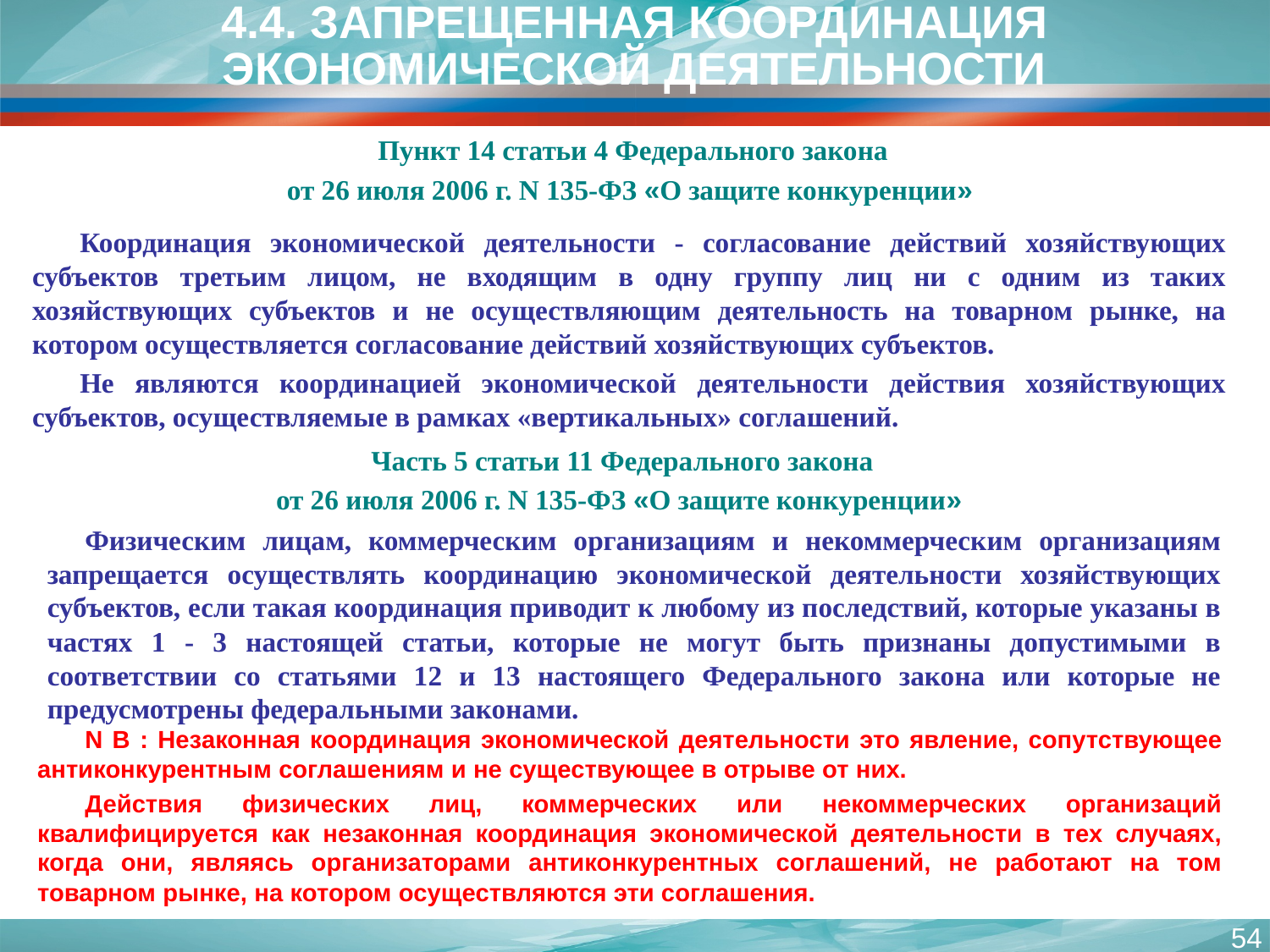

4.4. ЗАПРЕЩЕННАЯ КООРДИНАЦИЯ ЭКОНОМИЧЕСКОЙ ДЕЯТЕЛЬНОСТИ
Пункт 14 статьи 4 Федерального закона
от 26 июля 2006 г. N 135-ФЗ «О защите конкуренции»
Координация экономической деятельности - согласование действий хозяйствующих субъектов третьим лицом, не входящим в одну группу лиц ни с одним из таких хозяйствующих субъектов и не осуществляющим деятельность на товарном рынке, на котором осуществляется согласование действий хозяйствующих субъектов.
Не являются координацией экономической деятельности действия хозяйствующих субъектов, осуществляемые в рамках «вертикальных» соглашений.
Часть 5 статьи 11 Федерального закона
от 26 июля 2006 г. N 135-ФЗ «О защите конкуренции»
Физическим лицам, коммерческим организациям и некоммерческим организациям запрещается осуществлять координацию экономической деятельности хозяйствующих субъектов, если такая координация приводит к любому из последствий, которые указаны в частях 1 - 3 настоящей статьи, которые не могут быть признаны допустимыми в соответствии со статьями 12 и 13 настоящего Федерального закона или которые не предусмотрены федеральными законами.
N B : Незаконная координация экономической деятельности это явление, сопутствующее антиконкурентным соглашениям и не существующее в отрыве от них.
Действия физических лиц, коммерческих или некоммерческих организаций квалифицируется как незаконная координация экономической деятельности в тех случаях, когда они, являясь организаторами антиконкурентных соглашений, не работают на том товарном рынке, на котором осуществляются эти соглашения.
54